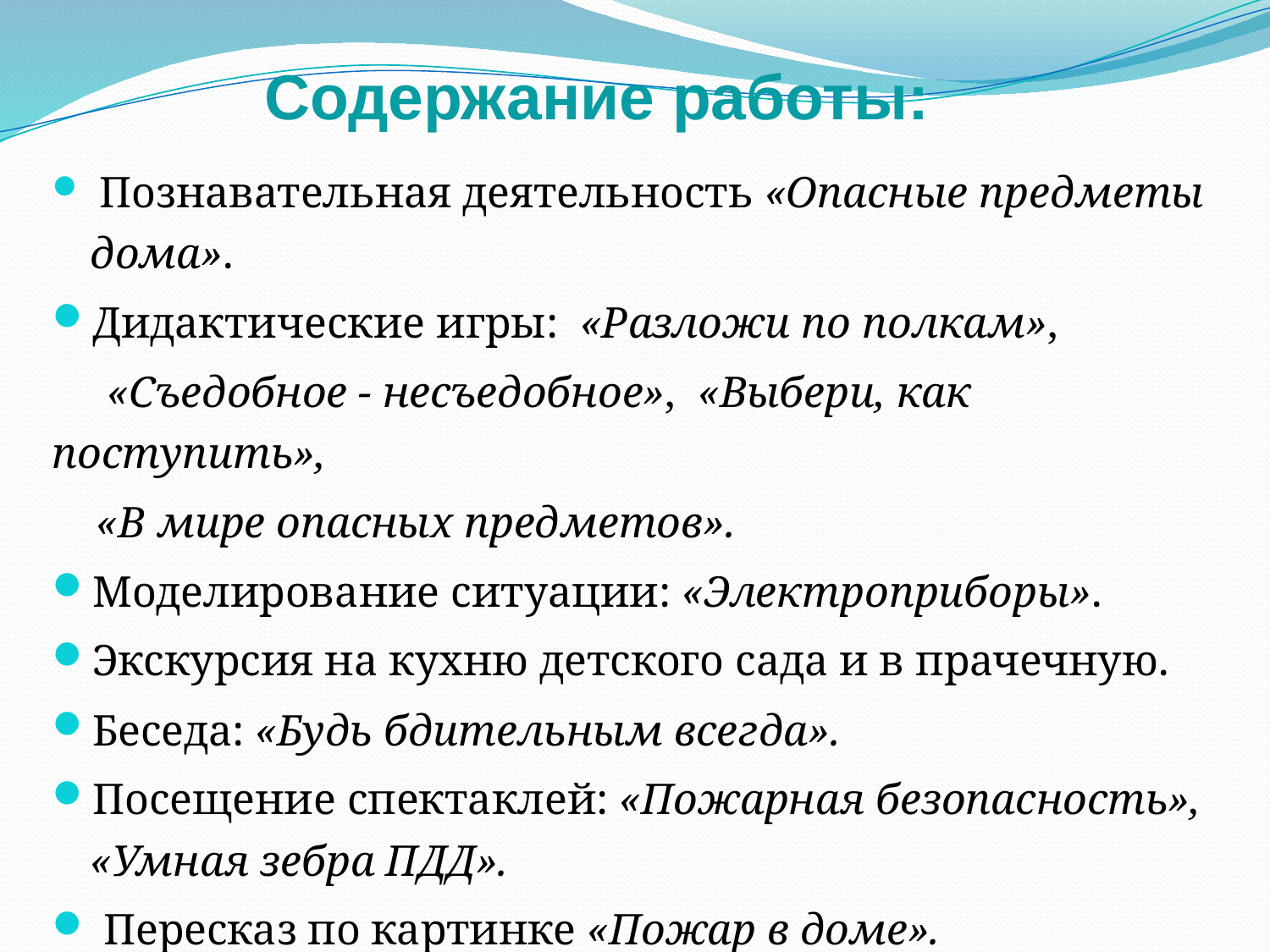

# Содержание работы:
 Познавательная деятельность «Опасные предметы дома».
Дидактические игры:  «Разложи по полкам»,
     «Съедобное - несъедобное»,  «Выбери, как поступить»,
    «В мире опасных предметов».
Моделирование ситуации: «Электроприборы».
Экскурсия на кухню детского сада и в прачечную.
Беседа: «Будь бдительным всегда».
Посещение спектаклей: «Пожарная безопасность», «Умная зебра ПДД».
 Пересказ по картинке «Пожар в доме».